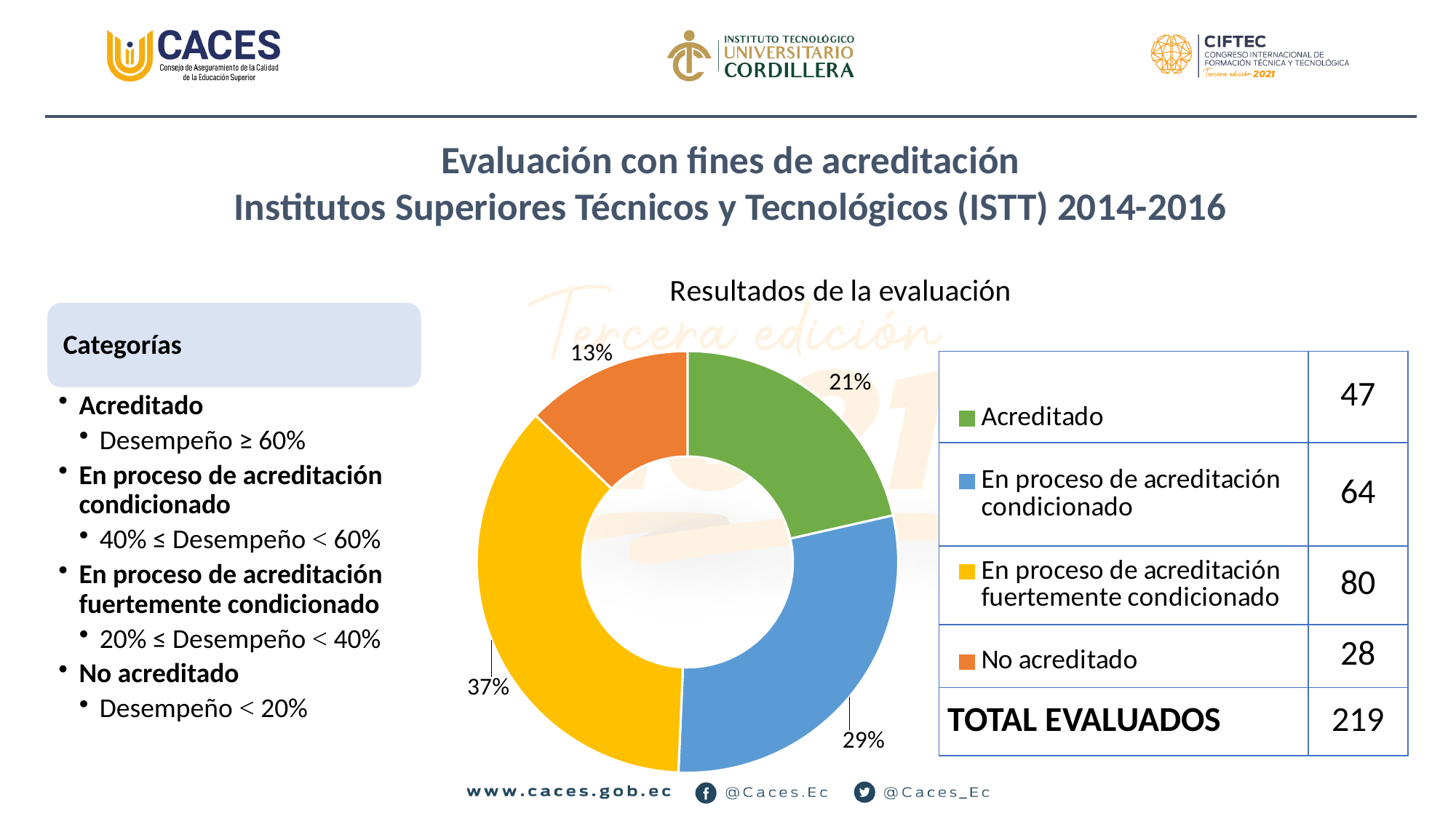

Evaluación con fines de acreditación
Institutos Superiores Técnicos y Tecnológicos (ISTT) 2014-2016

### Chart: Resultados de la evaluación

| Category |  |
|---|---|
| Acreditado | 47.0 |
| En proceso de acreditación condicionado | 64.0 |
| En proceso de acreditación fuertemente condicionado | 80.0 |
| No acreditado | 28.0 |
Categorías
Acreditado
Desempeño ≥ 60%
En proceso de acreditación condicionado
40% ≤ Desempeño < 60%
En proceso de acreditación fuertemente condicionado
20% ≤ Desempeño < 40%
No acreditado
Desempeño < 20%
|  | 47 |
| --- | --- |
|  | 64 |
|  | 80 |
|  | 28 |
| TOTAL EVALUADOS | 219 |